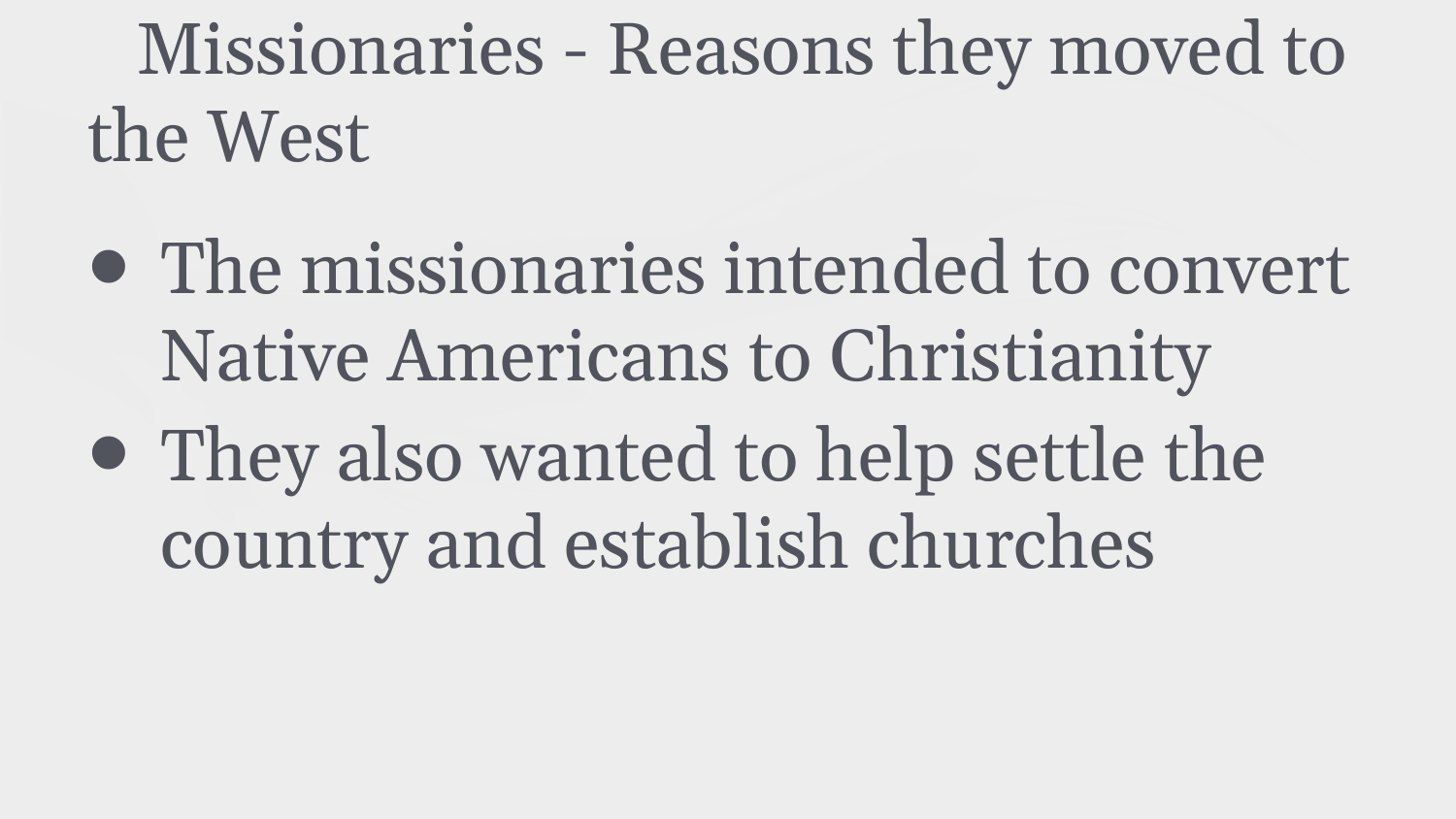

# Missionaries - Reasons they moved to the West
The missionaries intended to convert Native Americans to Christianity
They also wanted to help settle the country and establish churches